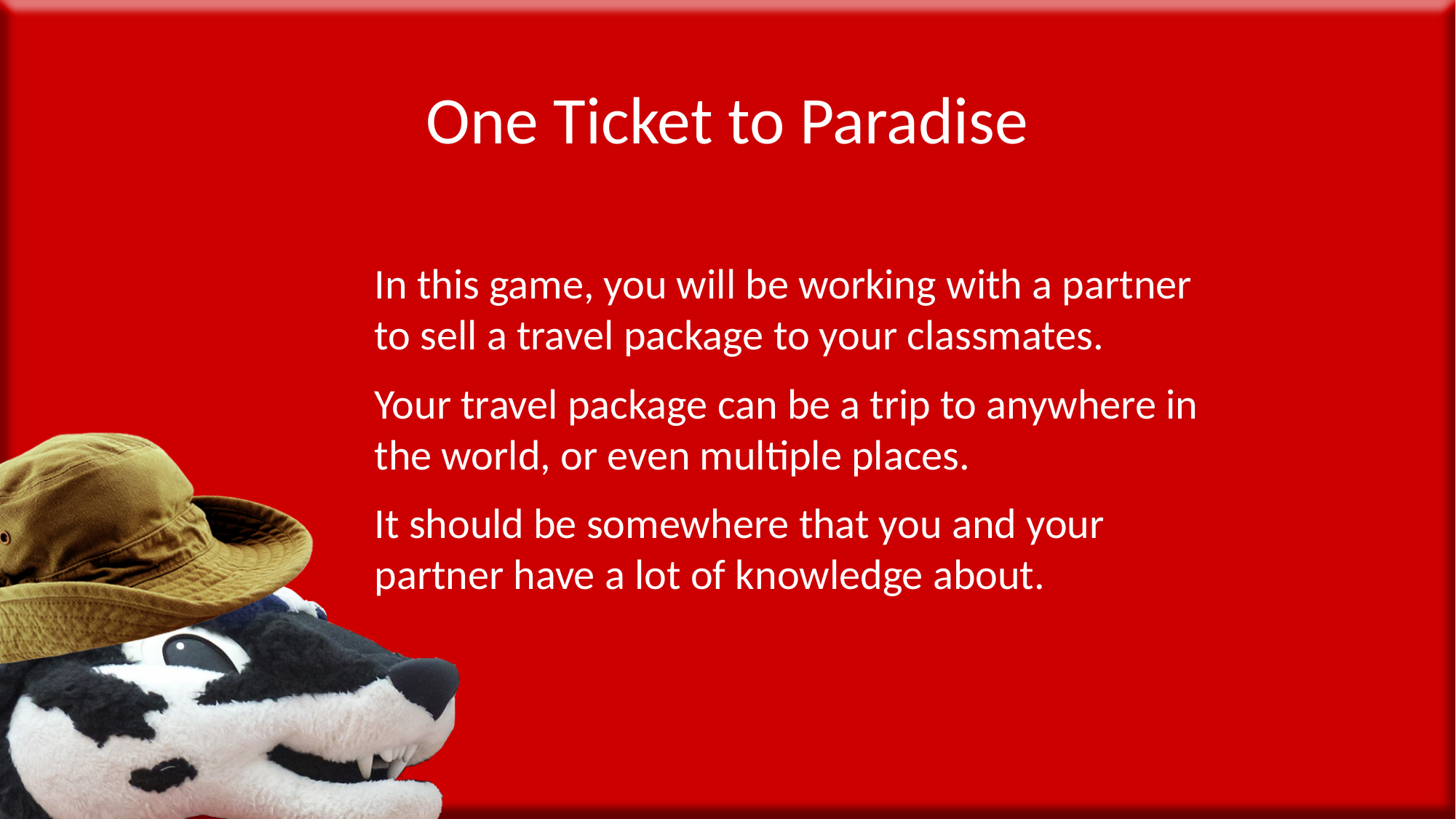

One Ticket to Paradise
In this game, you will be working with a partner to sell a travel package to your classmates.
Your travel package can be a trip to anywhere in the world, or even multiple places.
It should be somewhere that you and your partner have a lot of knowledge about.